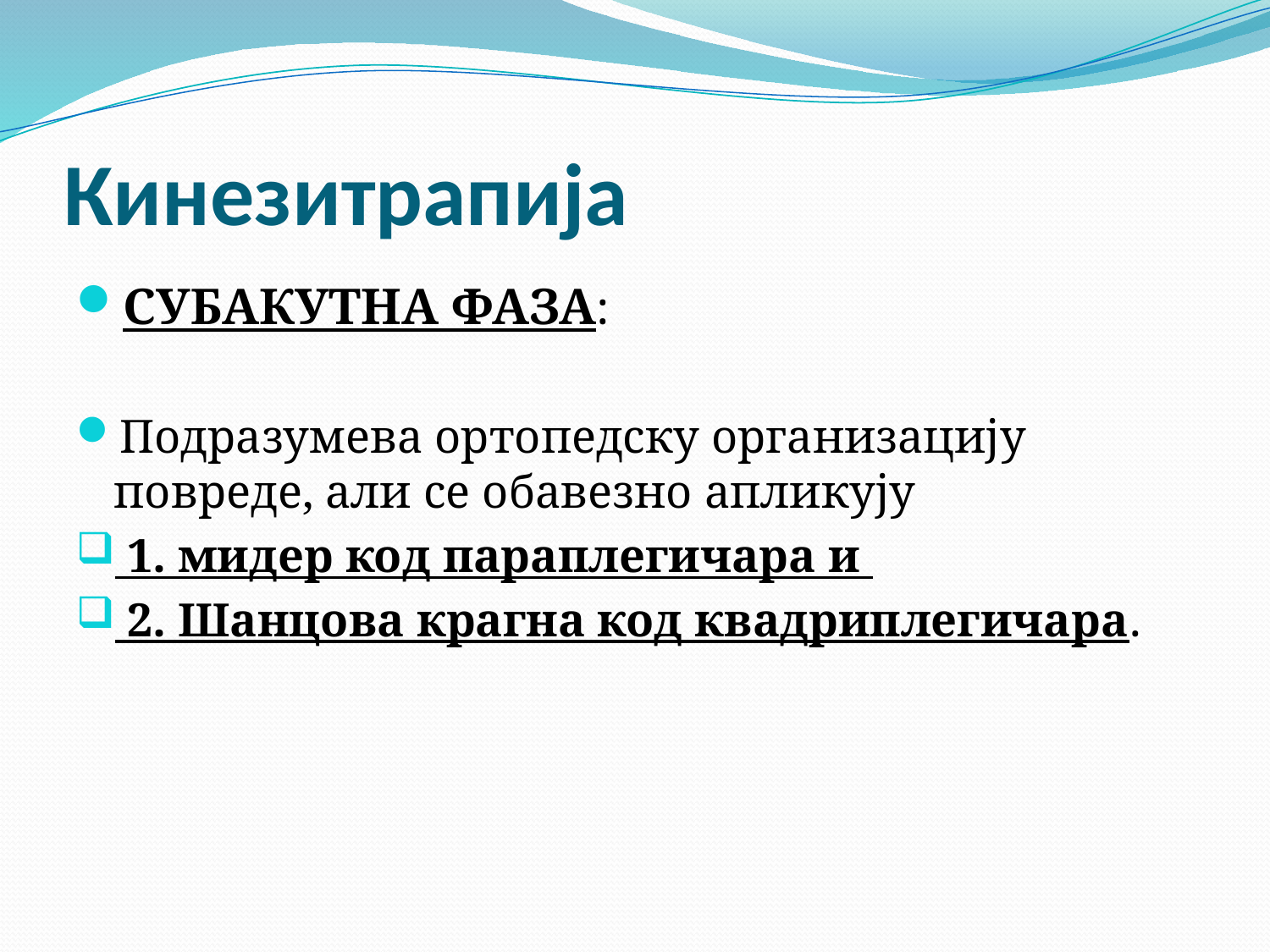

# Кинезитрапија
СУБАКУТНА ФАЗА:

Подразумева ортопедску организацију повреде, али се обавезно апликују
 1. мидер код параплегичара и
 2. Шанцова крагна код квадриплегичара.